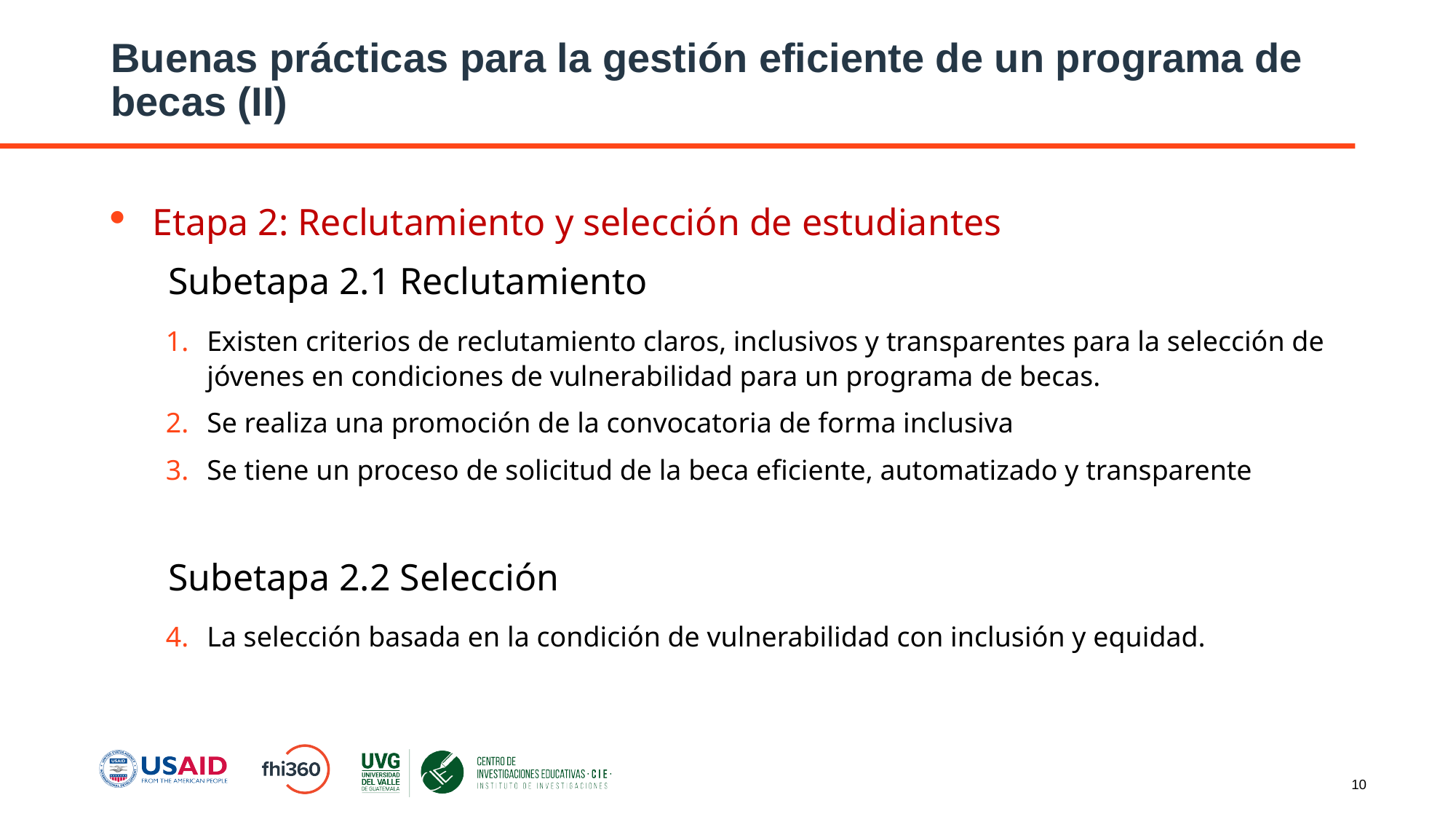

# Buenas prácticas para la gestión eficiente de un programa de becas (II)
Etapa 2: Reclutamiento y selección de estudiantes
      Subetapa 2.1 Reclutamiento
Existen criterios de reclutamiento claros, inclusivos y transparentes para la selección de jóvenes en condiciones de vulnerabilidad para un programa de becas.
Se realiza una promoción de la convocatoria de forma inclusiva
Se tiene un proceso de solicitud de la beca eficiente, automatizado y transparente

      Subetapa 2.2 Selección
La selección basada en la condición de vulnerabilidad con inclusión y equidad.